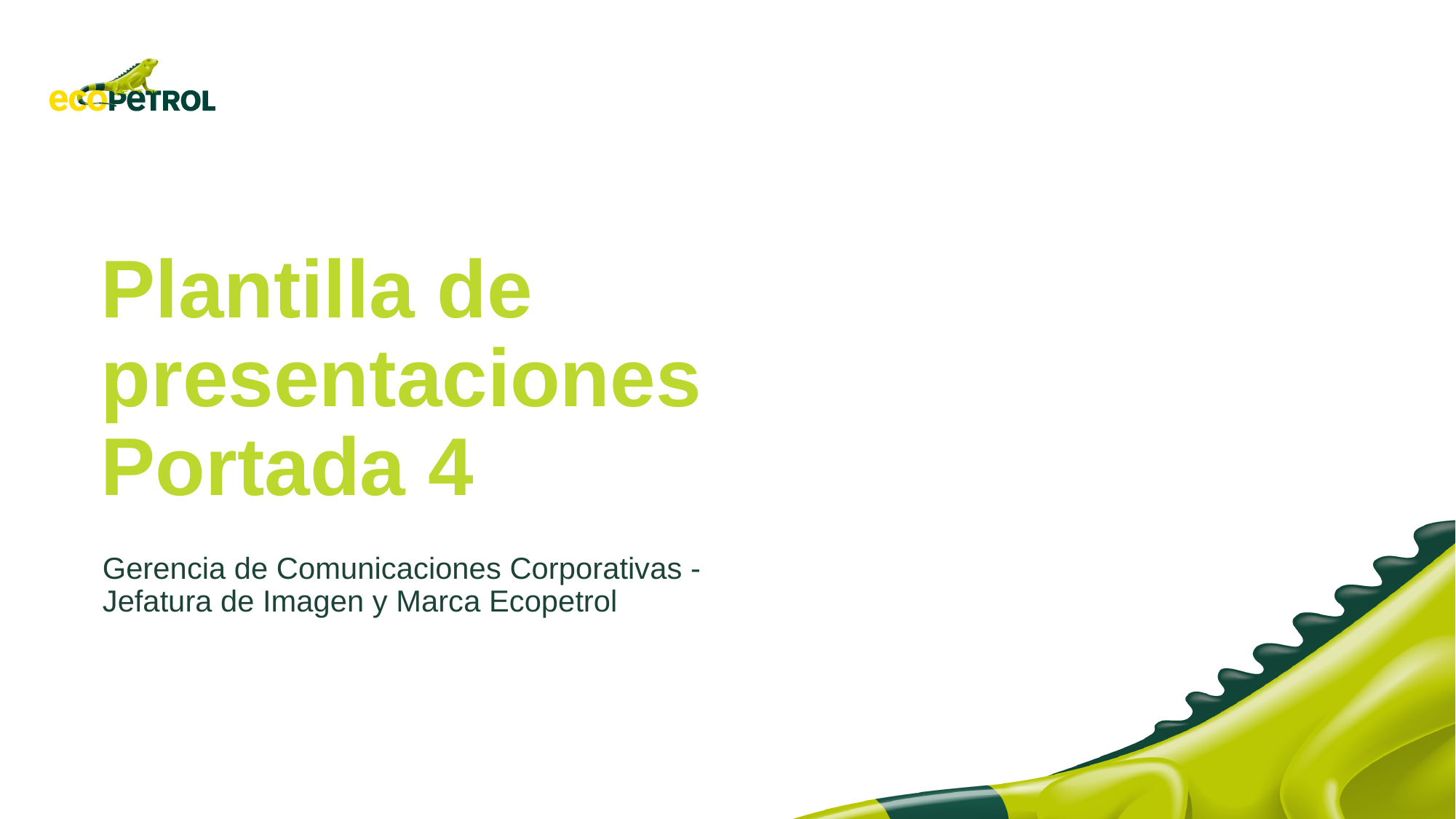

# Plantilla de presentaciones Portada 4
Gerencia de Comunicaciones Corporativas - Jefatura de Imagen y Marca Ecopetrol